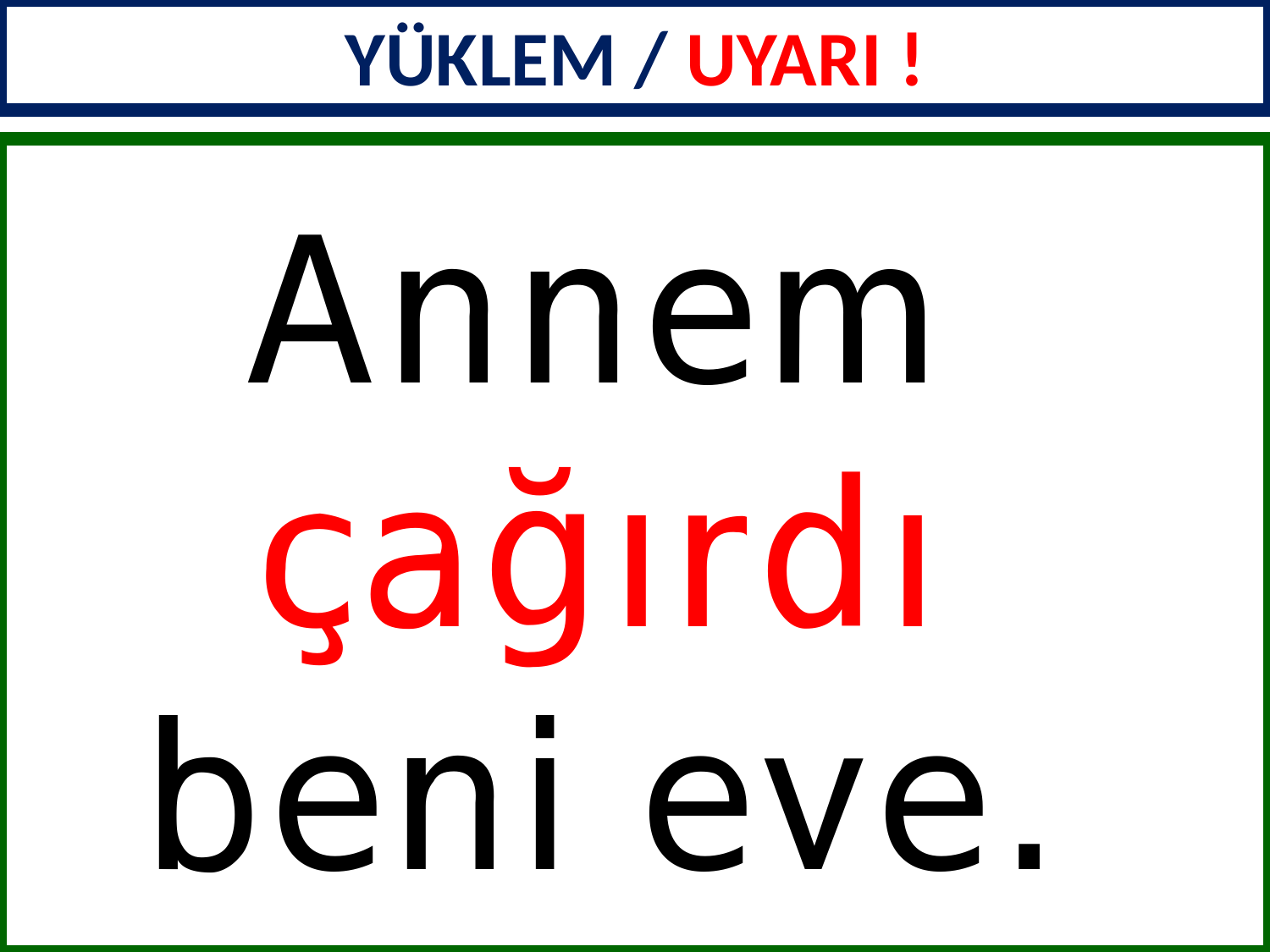

YÜKLEM / UYARI !
Annem
çağırdı
beni eve.